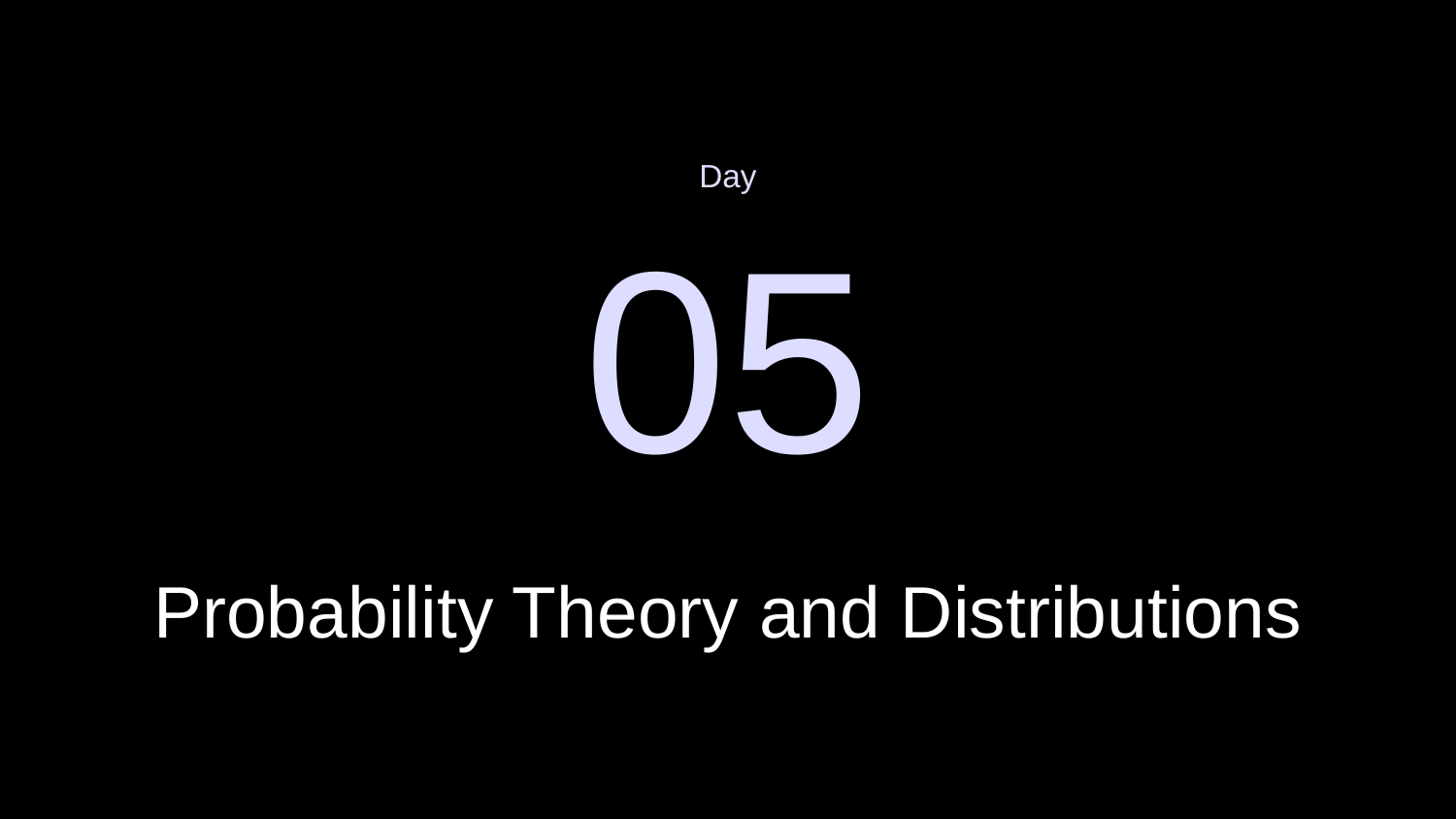

Day
05
# Probability Theory and Distributions